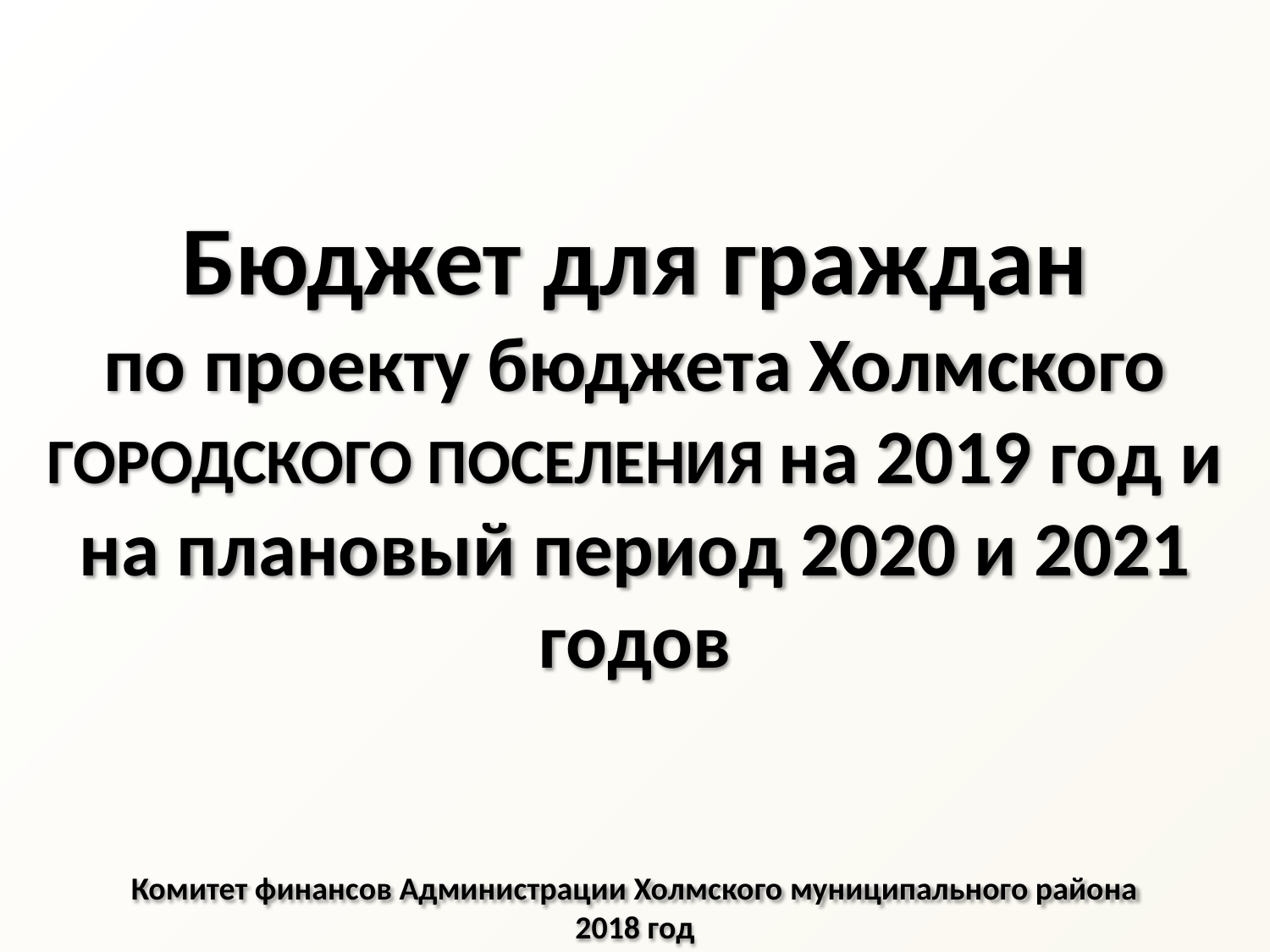

Бюджет для граждан
по проекту бюджета Холмского ГОРОДСКОГО ПОСЕЛЕНИЯ на 2019 год и на плановый период 2020 и 2021 годов
Комитет финансов Администрации Холмского муниципального района
2018 год